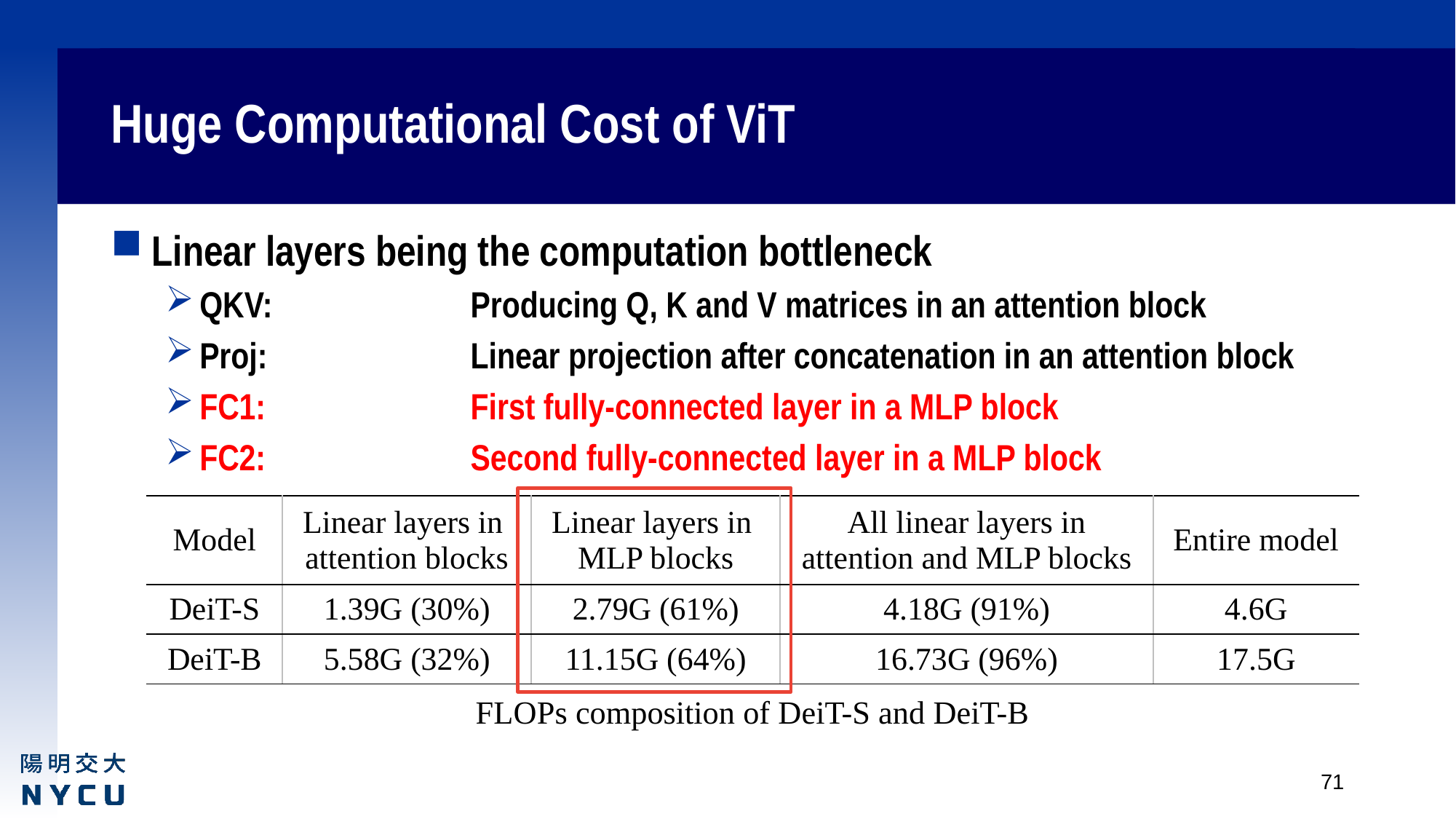

# Huge Computational Cost of ViT
Linear layers being the computation bottleneck
QKV:	Producing Q, K and V matrices in an attention block
Proj:	Linear projection after concatenation in an attention block
FC1:	First fully-connected layer in a MLP block
FC2:	Second fully-connected layer in a MLP block

| Model | Linear layers in attention blocks | Linear layers in MLP blocks | All linear layers in attention and MLP blocks | Entire model |
| --- | --- | --- | --- | --- |
| DeiT-S | 1.39G (30%) | 2.79G (61%) | 4.18G (91%) | 4.6G |
| DeiT-B | 5.58G (32%) | 11.15G (64%) | 16.73G (96%) | 17.5G |
FLOPs composition of DeiT-S and DeiT-B
71